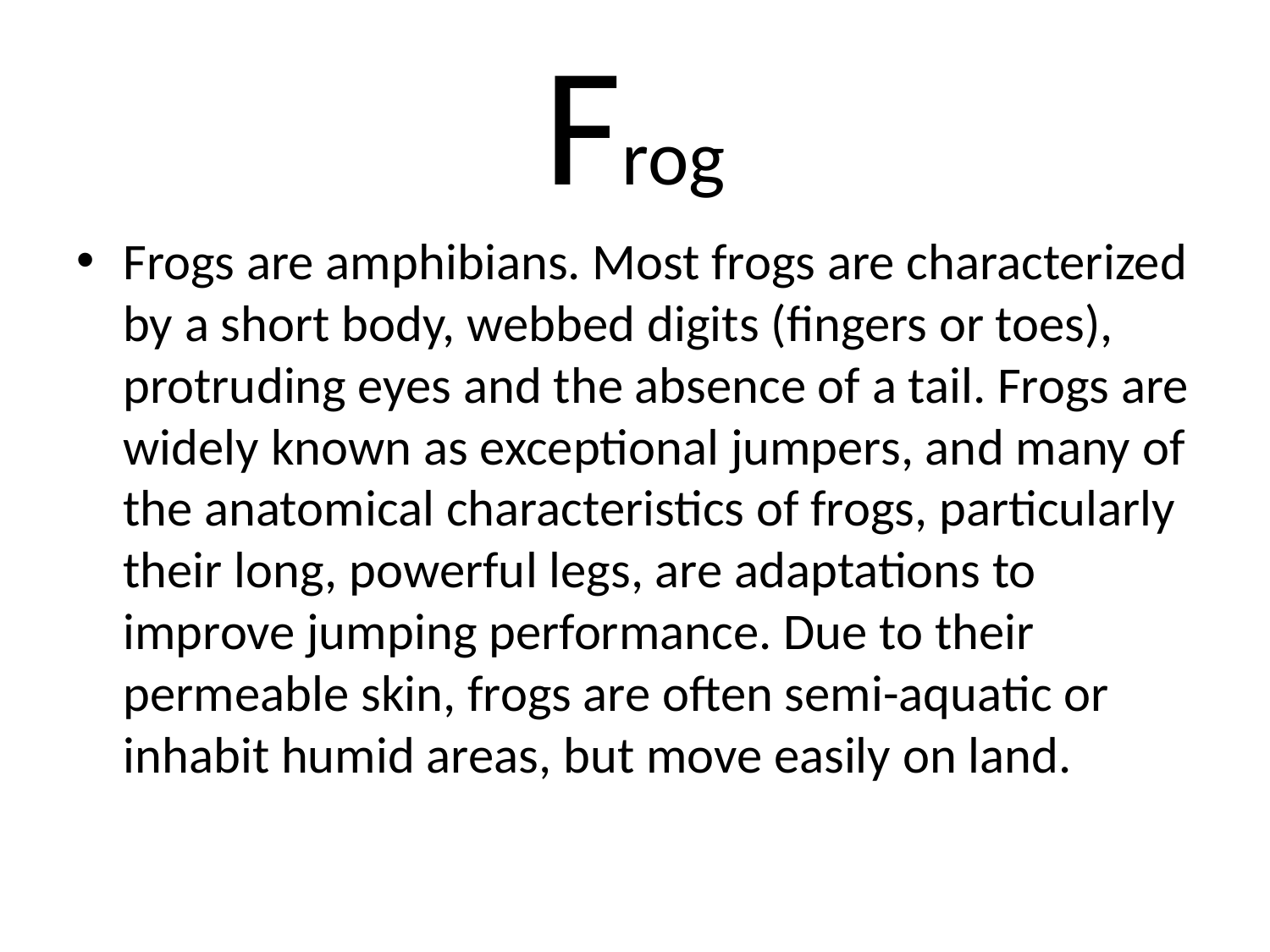

# Frog
Frogs are amphibians. Most frogs are characterized by a short body, webbed digits (fingers or toes), protruding eyes and the absence of a tail. Frogs are widely known as exceptional jumpers, and many of the anatomical characteristics of frogs, particularly their long, powerful legs, are adaptations to improve jumping performance. Due to their permeable skin, frogs are often semi-aquatic or inhabit humid areas, but move easily on land.